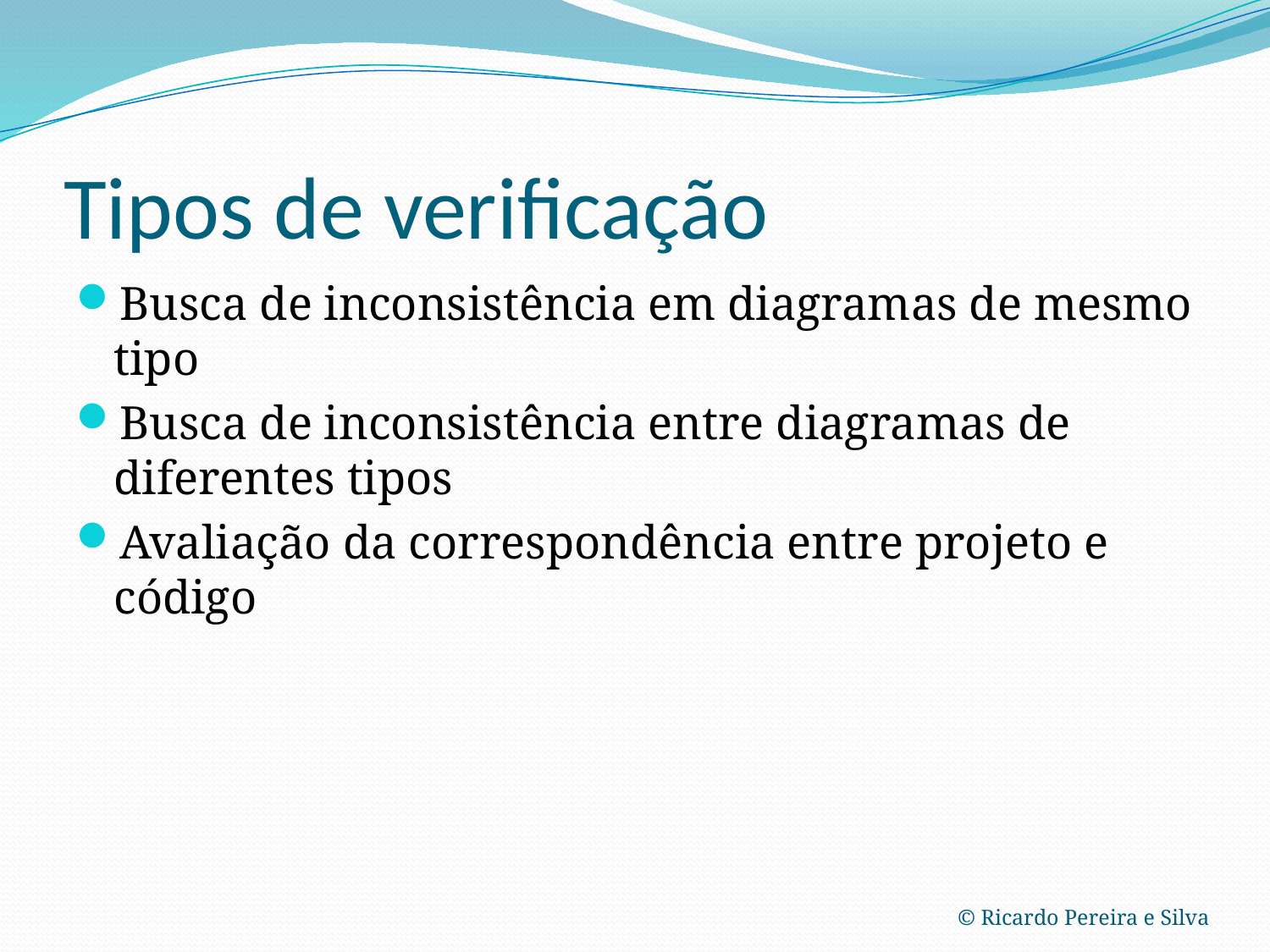

# Tipos de verificação
Busca de inconsistência em diagramas de mesmo tipo
Busca de inconsistência entre diagramas de diferentes tipos
Avaliação da correspondência entre projeto e código
© Ricardo Pereira e Silva